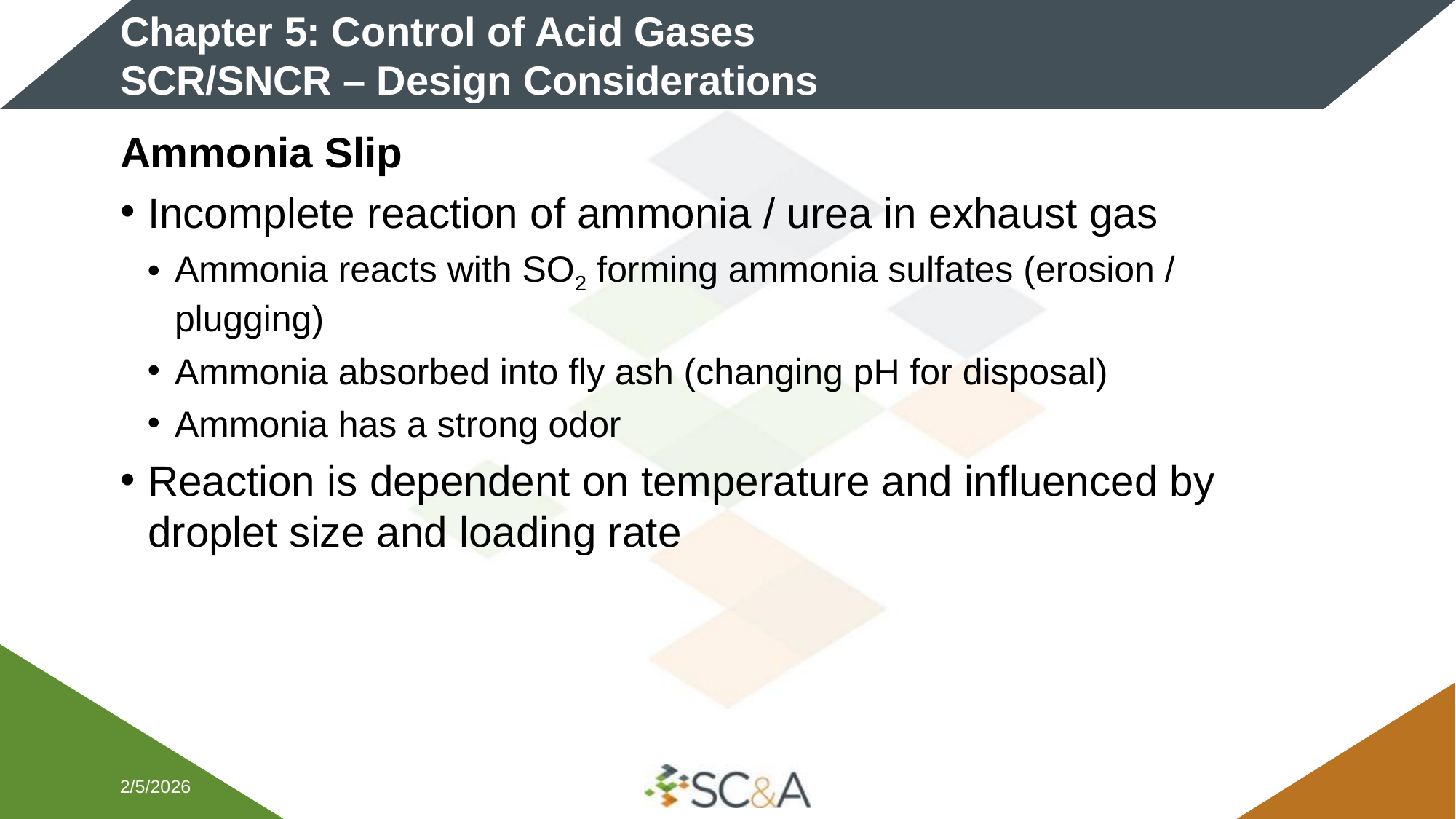

# Chapter 5: Control of Acid Gases SCR/SNCR – Design Considerations
Ammonia Slip
Incomplete reaction of ammonia / urea in exhaust gas
Ammonia reacts with SO2 forming ammonia sulfates (erosion / plugging)
Ammonia absorbed into fly ash (changing pH for disposal)
Ammonia has a strong odor
Reaction is dependent on temperature and influenced by droplet size and loading rate

2/5/2026